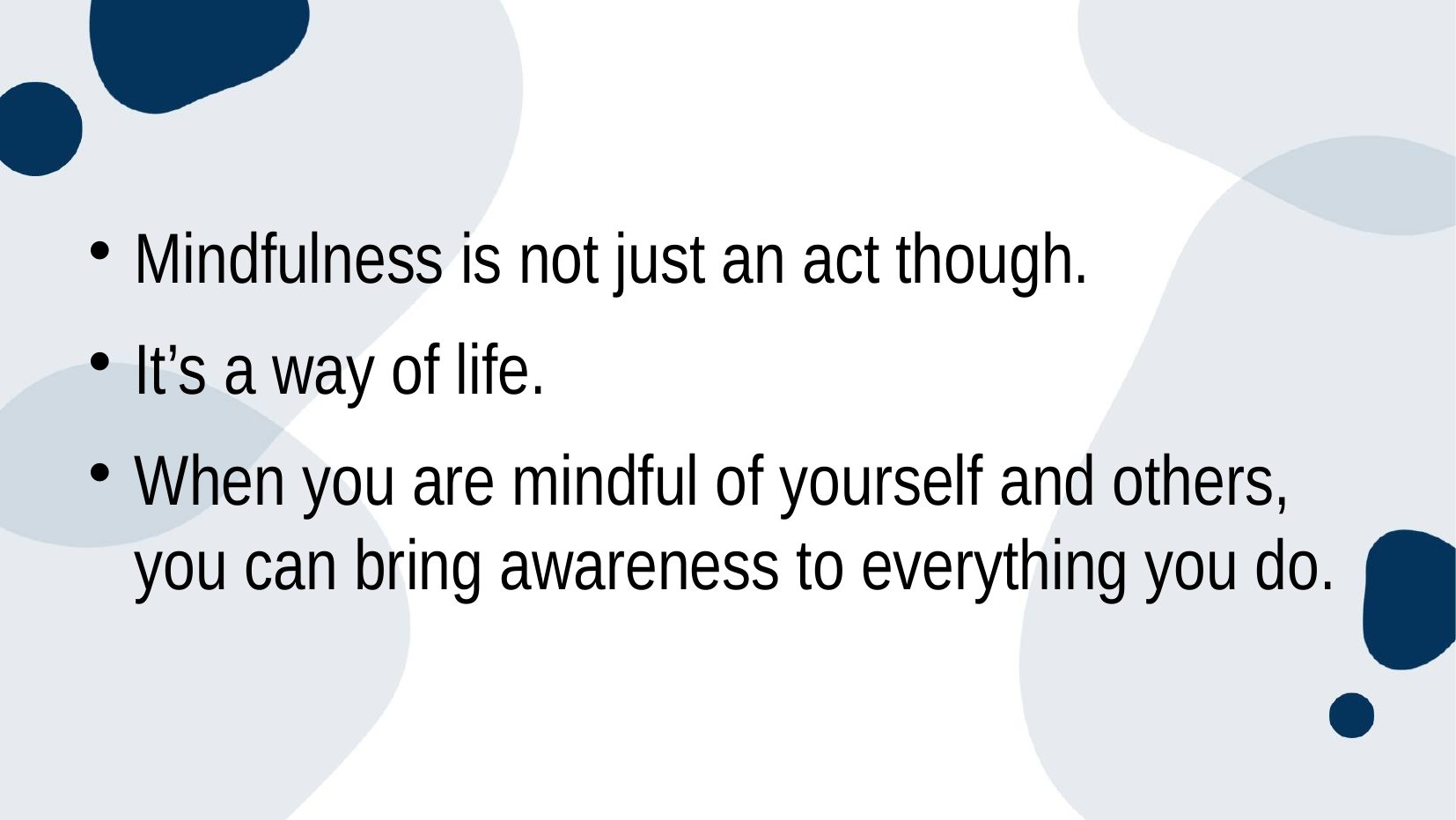

Mindfulness is not just an act though.
It’s a way of life.
When you are mindful of yourself and others, you can bring awareness to everything you do.